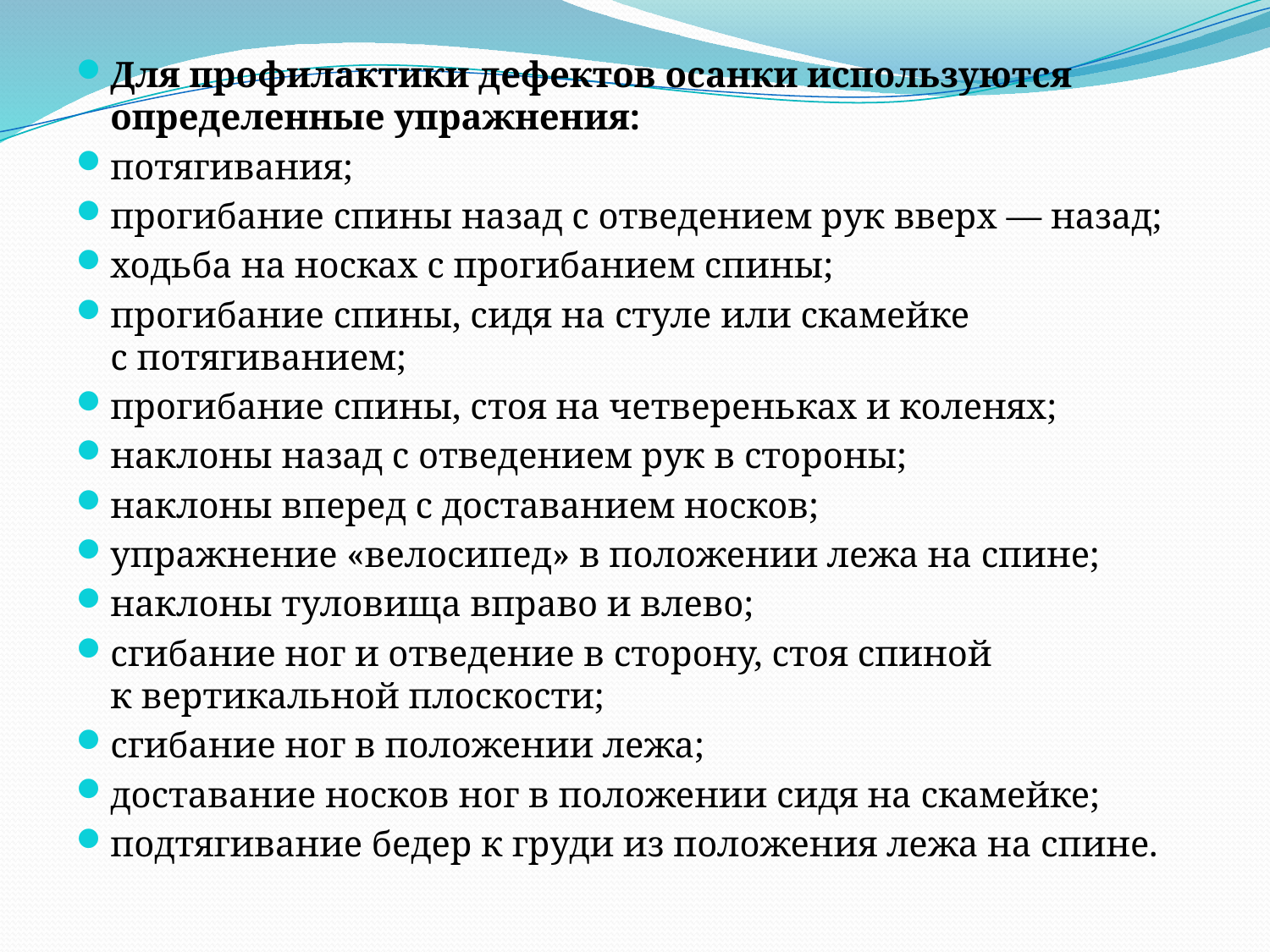

Для профилактики дефектов осанки используются определенные упражнения:
потягивания;
прогибание спины назад с отведением рук вверх — назад;
ходьба на носках с прогибанием спины;
прогибание спины, сидя на стуле или скамейке с потягиванием;
прогибание спины, стоя на четвереньках и коленях;
наклоны назад с отведением рук в стороны;
наклоны вперед с доставанием носков;
упражнение «велосипед» в положении лежа на спине;
наклоны туловища вправо и влево;
сгибание ног и отведение в сторону, стоя спиной к вертикальной плоскости;
сгибание ног в положении лежа;
доставание носков ног в положении сидя на скамейке;
подтягивание бедер к груди из положения лежа на спине.